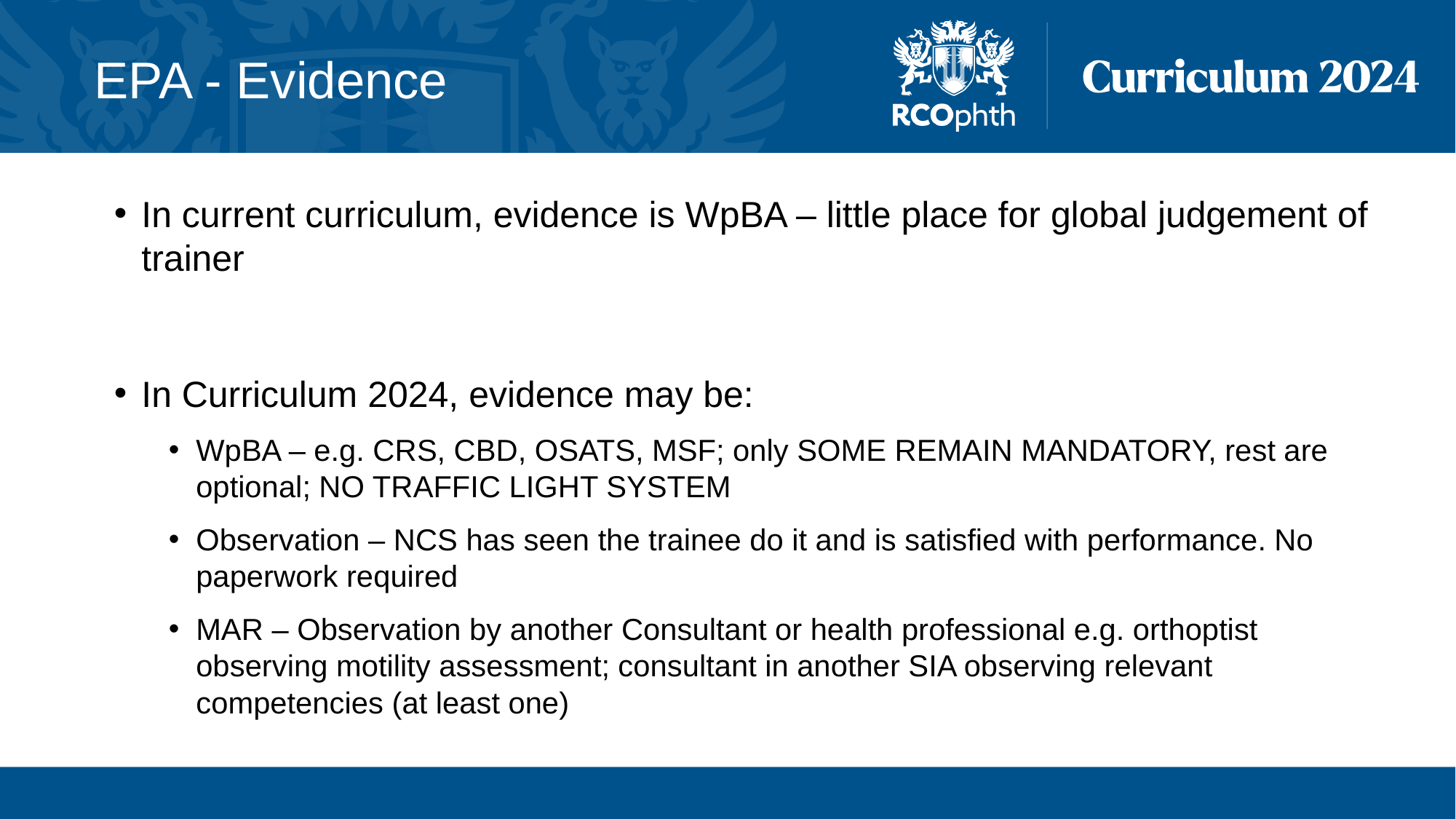

# EPA - Evidence
In current curriculum, evidence is WpBA – little place for global judgement of trainer

In Curriculum 2024, evidence may be:
WpBA – e.g. CRS, CBD, OSATS, MSF; only SOME REMAIN MANDATORY, rest are optional; NO TRAFFIC LIGHT SYSTEM
Observation – NCS has seen the trainee do it and is satisfied with performance. No paperwork required
MAR – Observation by another Consultant or health professional e.g. orthoptist observing motility assessment; consultant in another SIA observing relevant competencies (at least one)